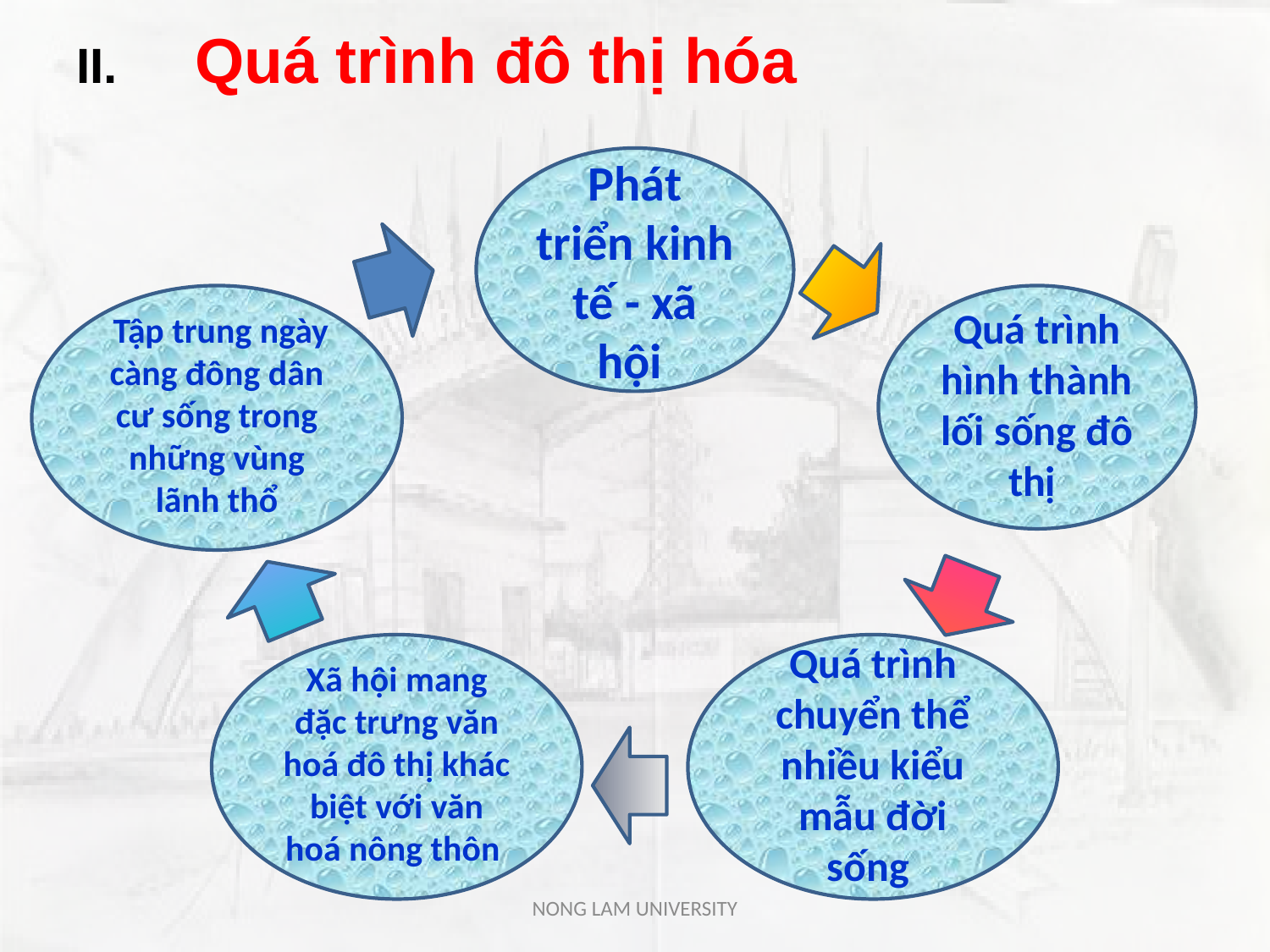

# II.	Quá trình đô thị hóa
Phát triển kinh tế - xã hội

 Tập trung ngày càng đông dân cư sống trong những vùng lãnh thổ

Quá trình hình thành lối sống đô thị

Xã hội mang đặc trưng văn hoá đô thị khác biệt với văn hoá nông thôn

Quá trình chuyển thể nhiều kiểu mẫu đời sống

NONG LAM UNIVERSITY